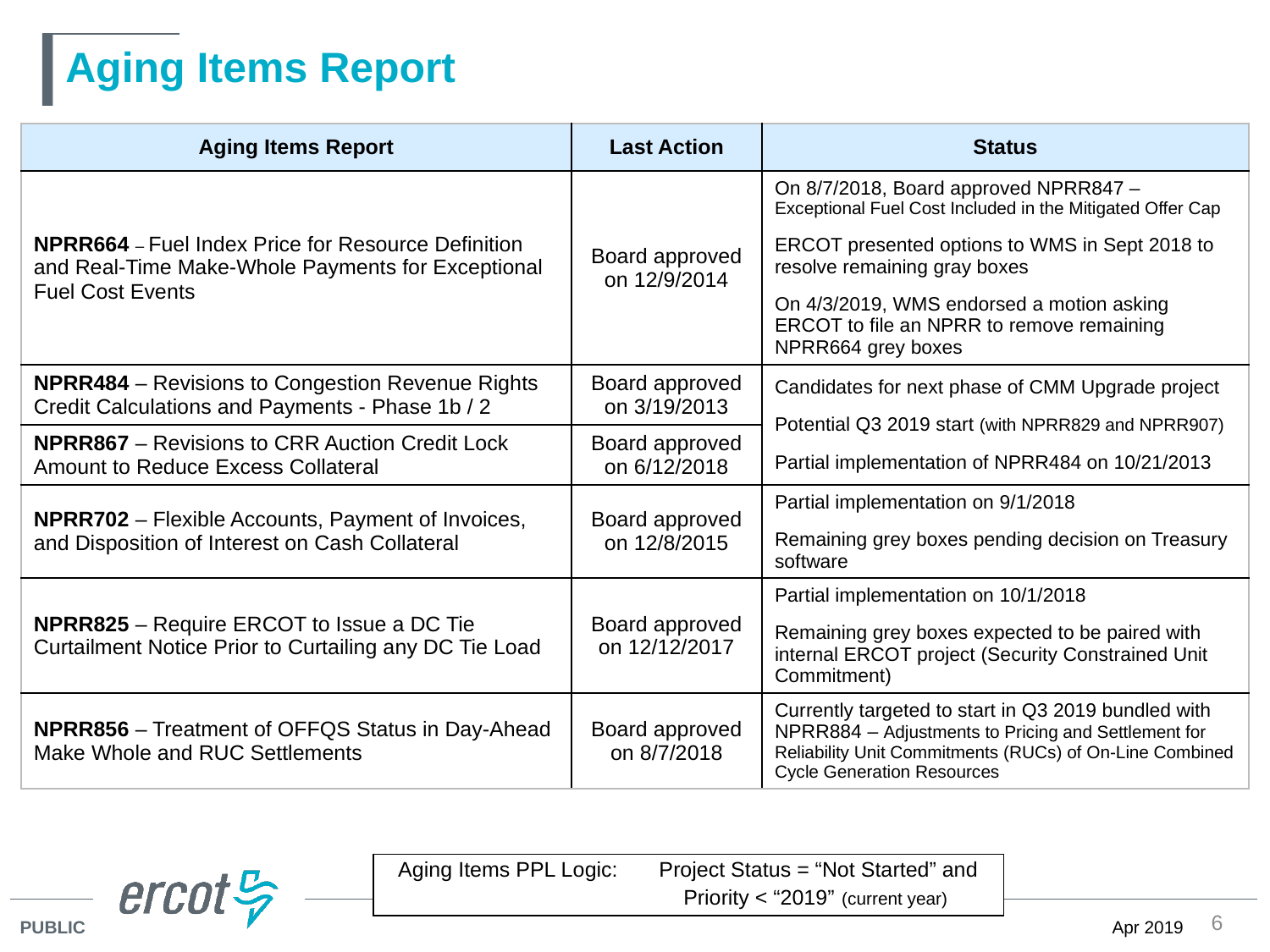

# Aging Items Report
| Aging Items Report | Last Action | Status |
| --- | --- | --- |
| NPRR664 – Fuel Index Price for Resource Definition and Real-Time Make-Whole Payments for Exceptional Fuel Cost Events | Board approved on 12/9/2014 | On 8/7/2018, Board approved NPRR847 – Exceptional Fuel Cost Included in the Mitigated Offer Cap ERCOT presented options to WMS in Sept 2018 to resolve remaining gray boxes On 4/3/2019, WMS endorsed a motion asking ERCOT to file an NPRR to remove remaining NPRR664 grey boxes |
| NPRR484 – Revisions to Congestion Revenue Rights Credit Calculations and Payments - Phase 1b / 2 | Board approved on 3/19/2013 | Candidates for next phase of CMM Upgrade project Potential Q3 2019 start (with NPRR829 and NPRR907) Partial implementation of NPRR484 on 10/21/2013 |
| NPRR867 – Revisions to CRR Auction Credit Lock Amount to Reduce Excess Collateral | Board approved on 6/12/2018 |  |
| NPRR702 – Flexible Accounts, Payment of Invoices, and Disposition of Interest on Cash Collateral | Board approved on 12/8/2015 | Partial implementation on 9/1/2018 Remaining grey boxes pending decision on Treasury software |
| NPRR825 – Require ERCOT to Issue a DC Tie Curtailment Notice Prior to Curtailing any DC Tie Load | Board approved on 12/12/2017 | Partial implementation on 10/1/2018 Remaining grey boxes expected to be paired with internal ERCOT project (Security Constrained Unit Commitment) |
| NPRR856 – Treatment of OFFQS Status in Day-Ahead Make Whole and RUC Settlements | Board approved on 8/7/2018 | Currently targeted to start in Q3 2019 bundled with NPRR884 – Adjustments to Pricing and Settlement for Reliability Unit Commitments (RUCs) of On-Line Combined Cycle Generation Resources |
Aging Items PPL Logic:       Project Status = “Not Started” and
		Priority < “2019” (current year)
6